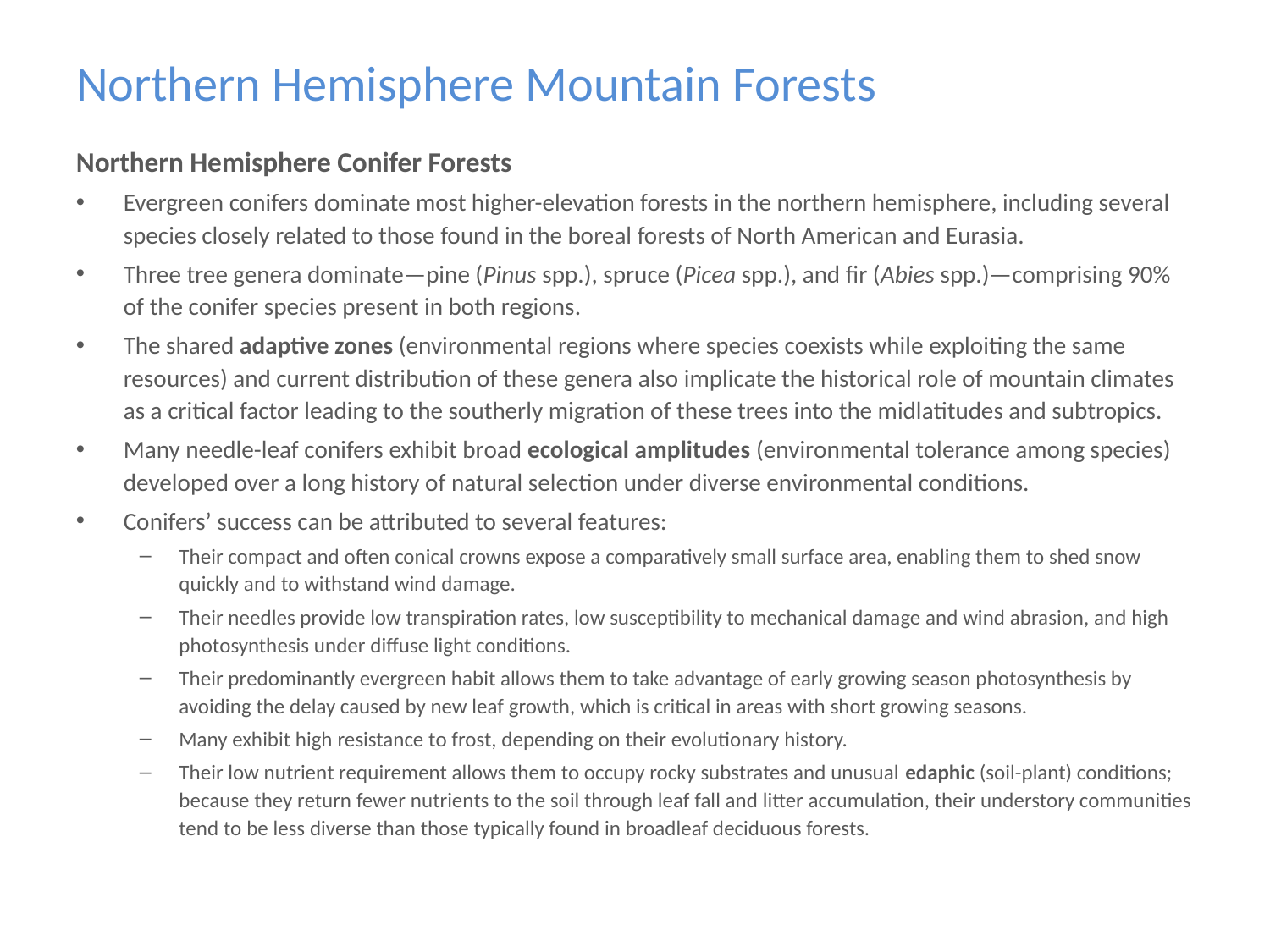

# Northern Hemisphere Mountain Forests
Northern Hemisphere Conifer Forests
Evergreen conifers dominate most higher-elevation forests in the northern hemisphere, including several species closely related to those found in the boreal forests of North American and Eurasia.
Three tree genera dominate—pine (Pinus spp.), spruce (Picea spp.), and fir (Abies spp.)—comprising 90% of the conifer species present in both regions.
The shared adaptive zones (environmental regions where species coexists while exploiting the same resources) and current distribution of these genera also implicate the historical role of mountain climates as a critical factor leading to the southerly migration of these trees into the midlatitudes and subtropics.
Many needle-leaf conifers exhibit broad ecological amplitudes (environmental tolerance among species) developed over a long history of natural selection under diverse environmental conditions.
Conifers’ success can be attributed to several features:
Their compact and often conical crowns expose a comparatively small surface area, enabling them to shed snow quickly and to withstand wind damage.
Their needles provide low transpiration rates, low susceptibility to mechanical damage and wind abrasion, and high photosynthesis under diffuse light conditions.
Their predominantly evergreen habit allows them to take advantage of early growing season photosynthesis by avoiding the delay caused by new leaf growth, which is critical in areas with short growing seasons.
Many exhibit high resistance to frost, depending on their evolutionary history.
Their low nutrient requirement allows them to occupy rocky substrates and unusual edaphic (soil-plant) conditions; because they return fewer nutrients to the soil through leaf fall and litter accumulation, their understory communities tend to be less diverse than those typically found in broadleaf deciduous forests.